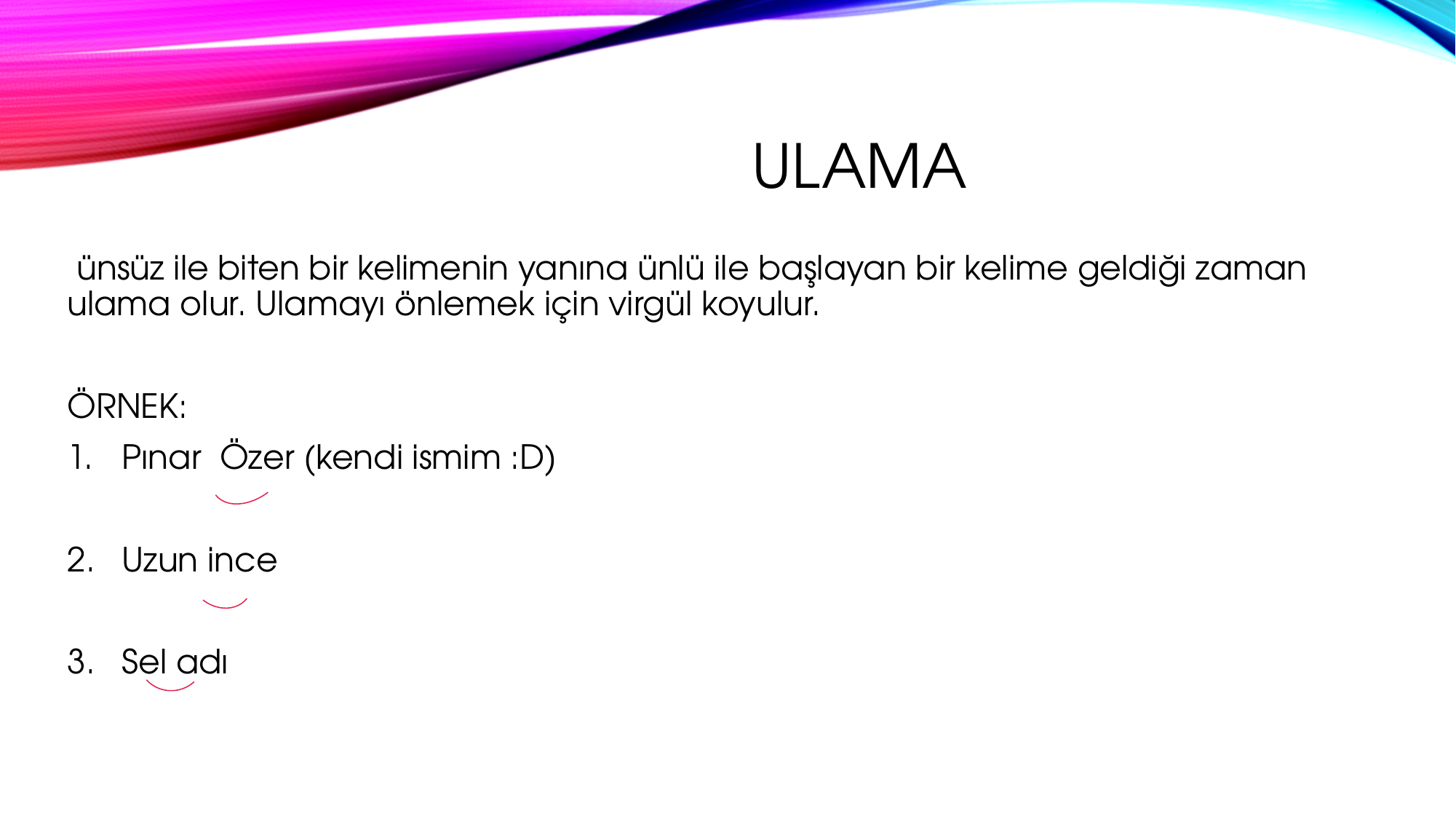

# ULAMA
 ünsüz ile biten bir kelimenin yanına ünlü ile başlayan bir kelime geldiği zaman ulama olur. Ulamayı önlemek için virgül koyulur.

ÖRNEK:
Pınar  Özer (kendi ismim :D)

Uzun ince

Sel adı